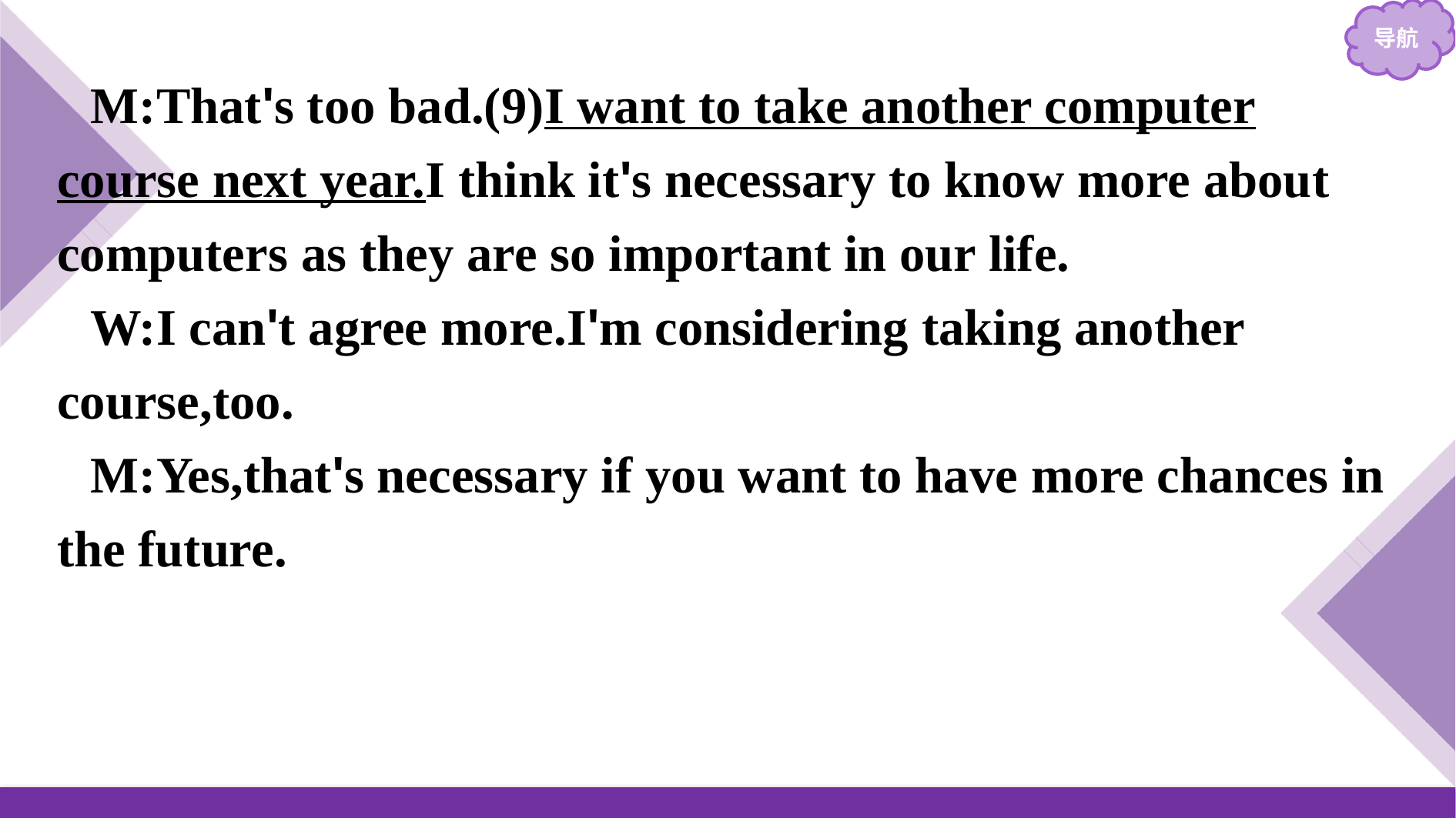

M:That's too bad.(9)I want to take another computer course next year.I think it's necessary to know more about computers as they are so important in our life.
W:I can't agree more.I'm considering taking another course,too.
M:Yes,that's necessary if you want to have more chances in the future.